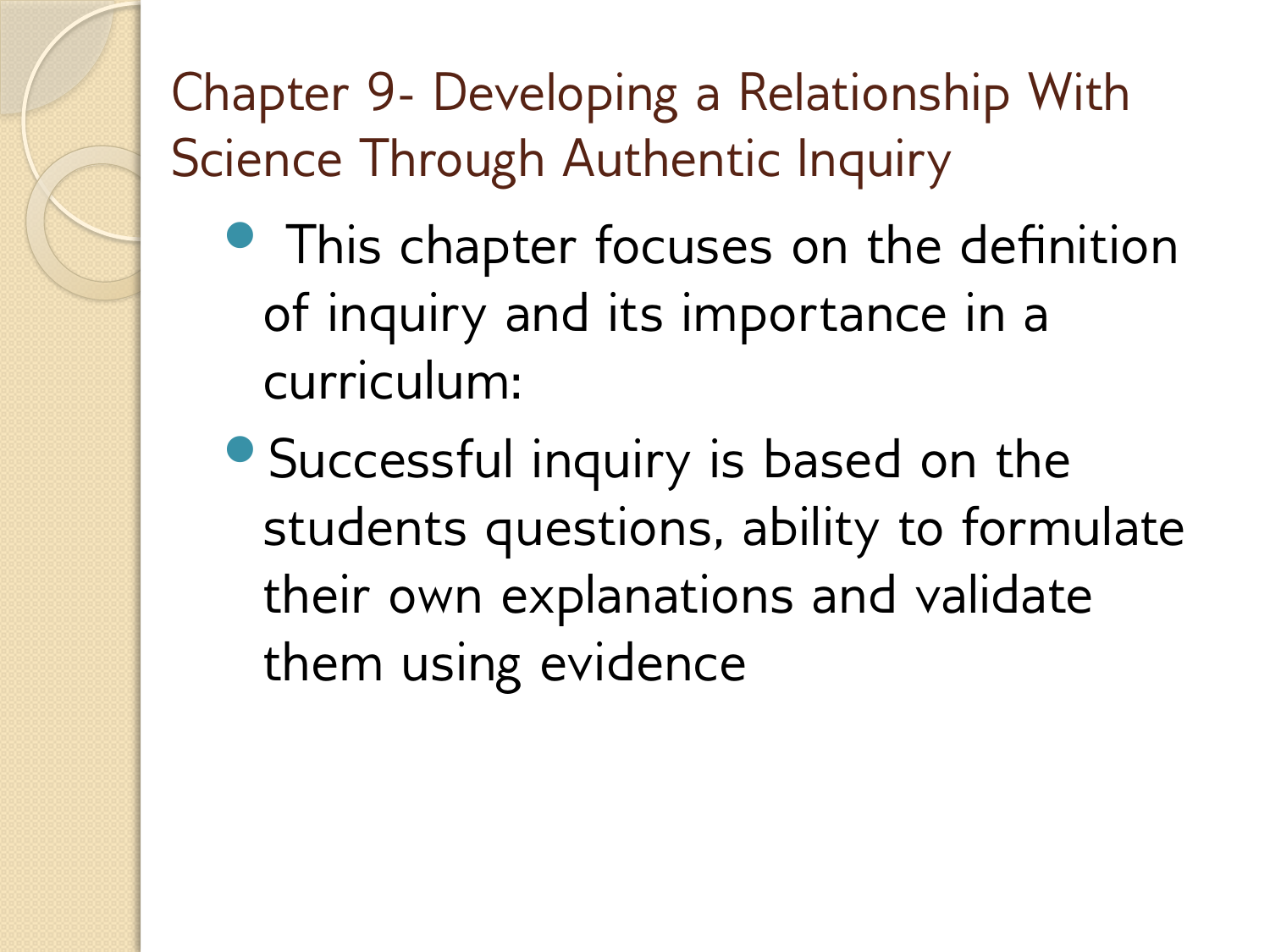

# Chapter 9- Developing a Relationship With Science Through Authentic Inquiry
 This chapter focuses on the definition of inquiry and its importance in a curriculum:
Successful inquiry is based on the students questions, ability to formulate their own explanations and validate them using evidence